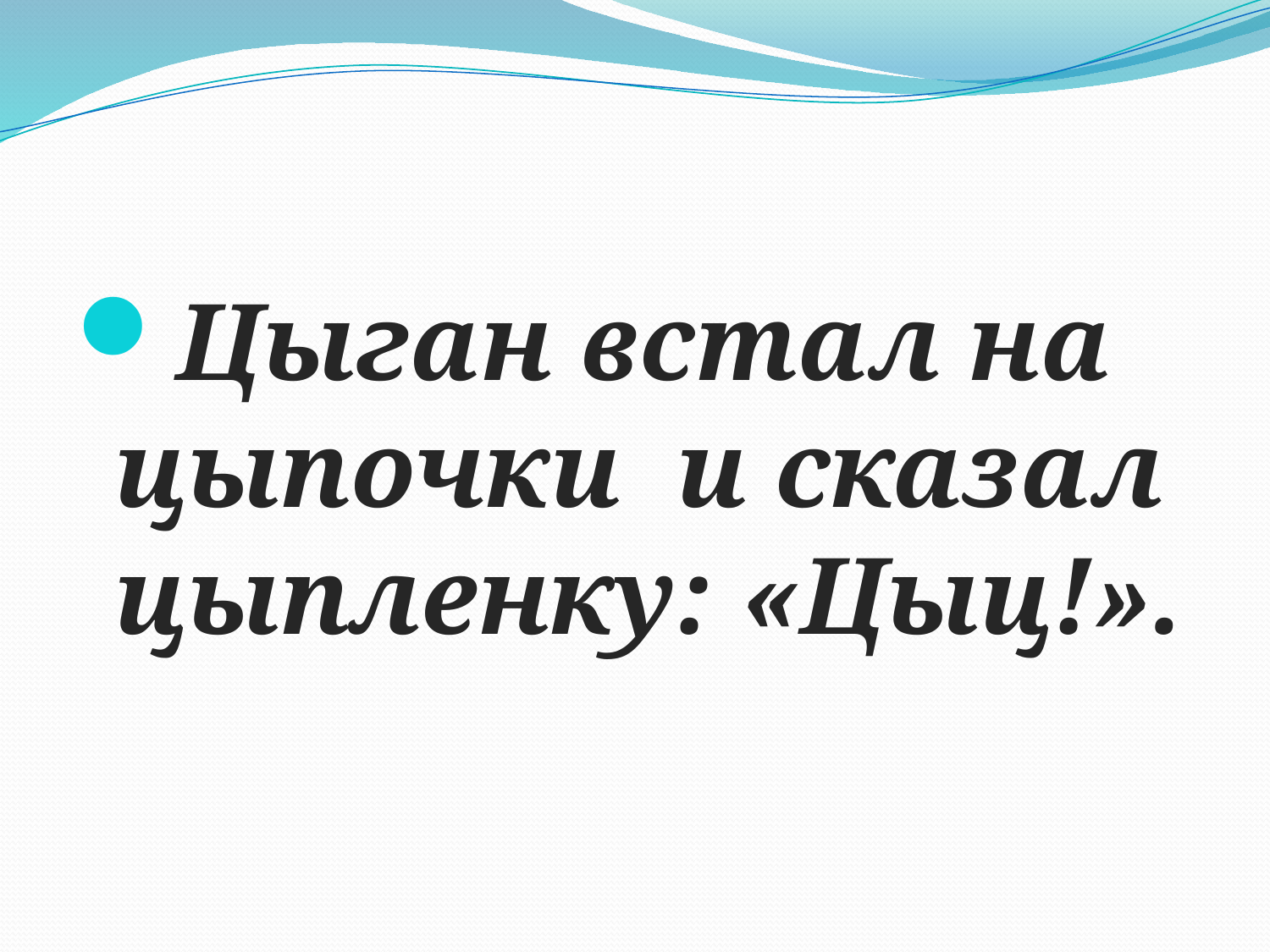

#
Цыган встал на цыпочки  и сказал  цыпленку: «Цыц!».